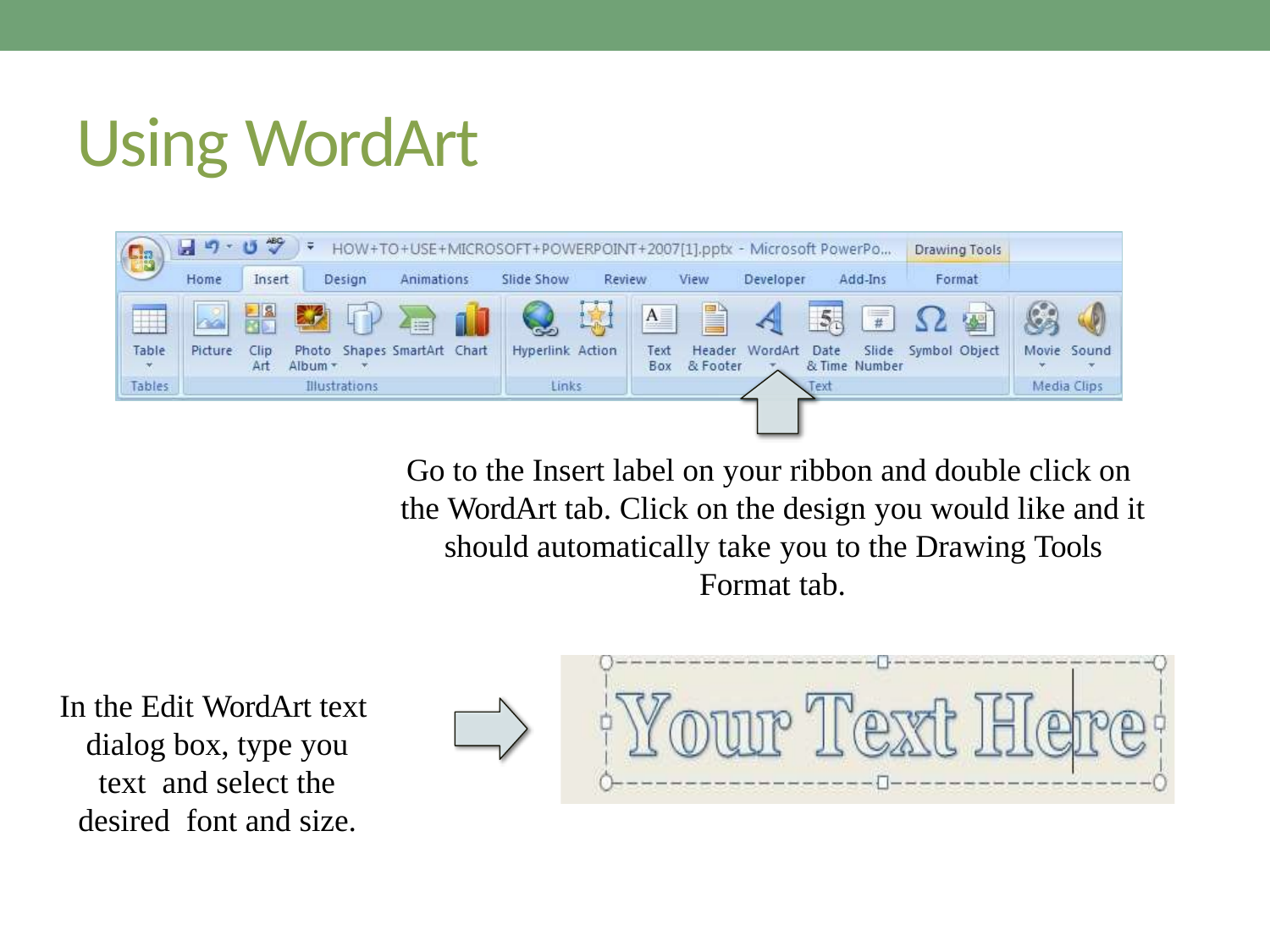

# Using WordArt

Go to the Insert label on your ribbon and double click on  the WordArt tab. Click on the design you would like and it  should automatically take you to the Drawing Tools  Format tab.

In the Edit WordArt text  dialog box, type you text  and select the desired  font and size.